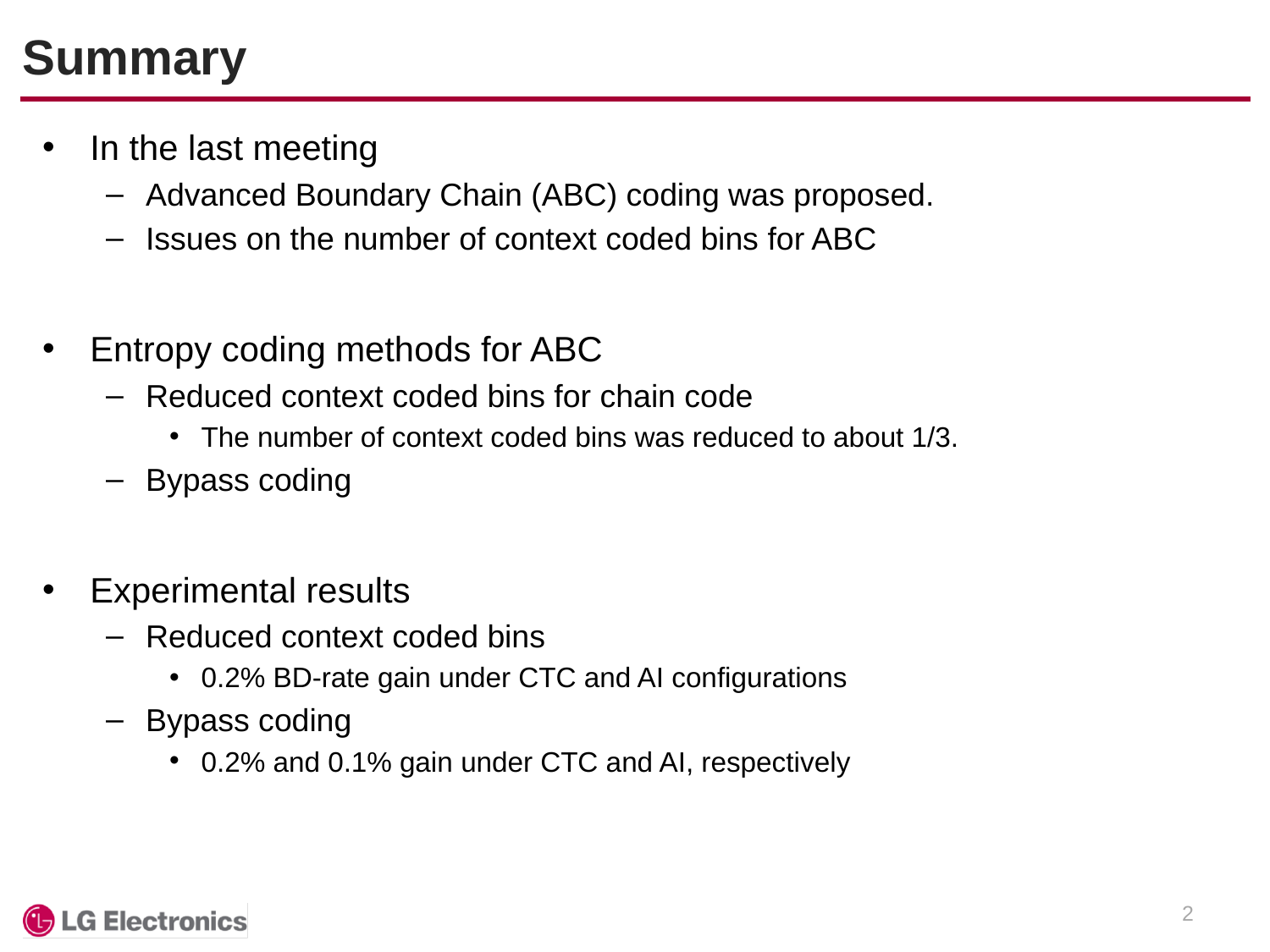

# Summary
In the last meeting
Advanced Boundary Chain (ABC) coding was proposed.
Issues on the number of context coded bins for ABC

Entropy coding methods for ABC
Reduced context coded bins for chain code
The number of context coded bins was reduced to about 1/3.
Bypass coding

Experimental results
Reduced context coded bins
0.2% BD-rate gain under CTC and AI configurations
Bypass coding
0.2% and 0.1% gain under CTC and AI, respectively
2